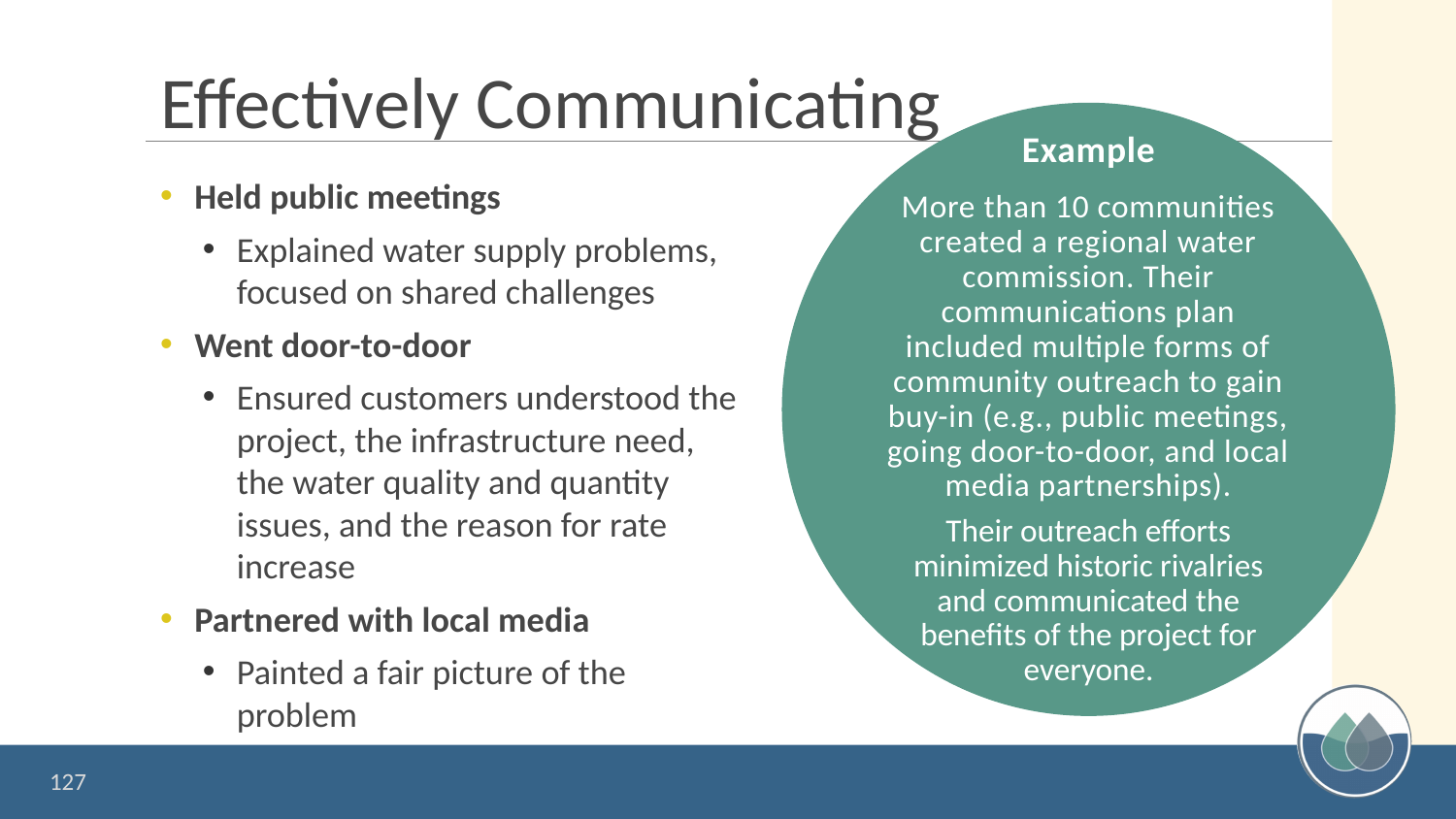

# Effectively Communicating
Example
More than 10 communities created a regional water commission. Their communications plan included multiple forms of community outreach to gain buy-in (e.g., public meetings, going door-to-door, and local media partnerships).
Their outreach efforts minimized historic rivalries and communicated the benefits of the project for everyone.
Held public meetings
Explained water supply problems, focused on shared challenges
Went door-to-door
Ensured customers understood the project, the infrastructure need, the water quality and quantity issues, and the reason for rate increase
Partnered with local media
Painted a fair picture of the problem
127